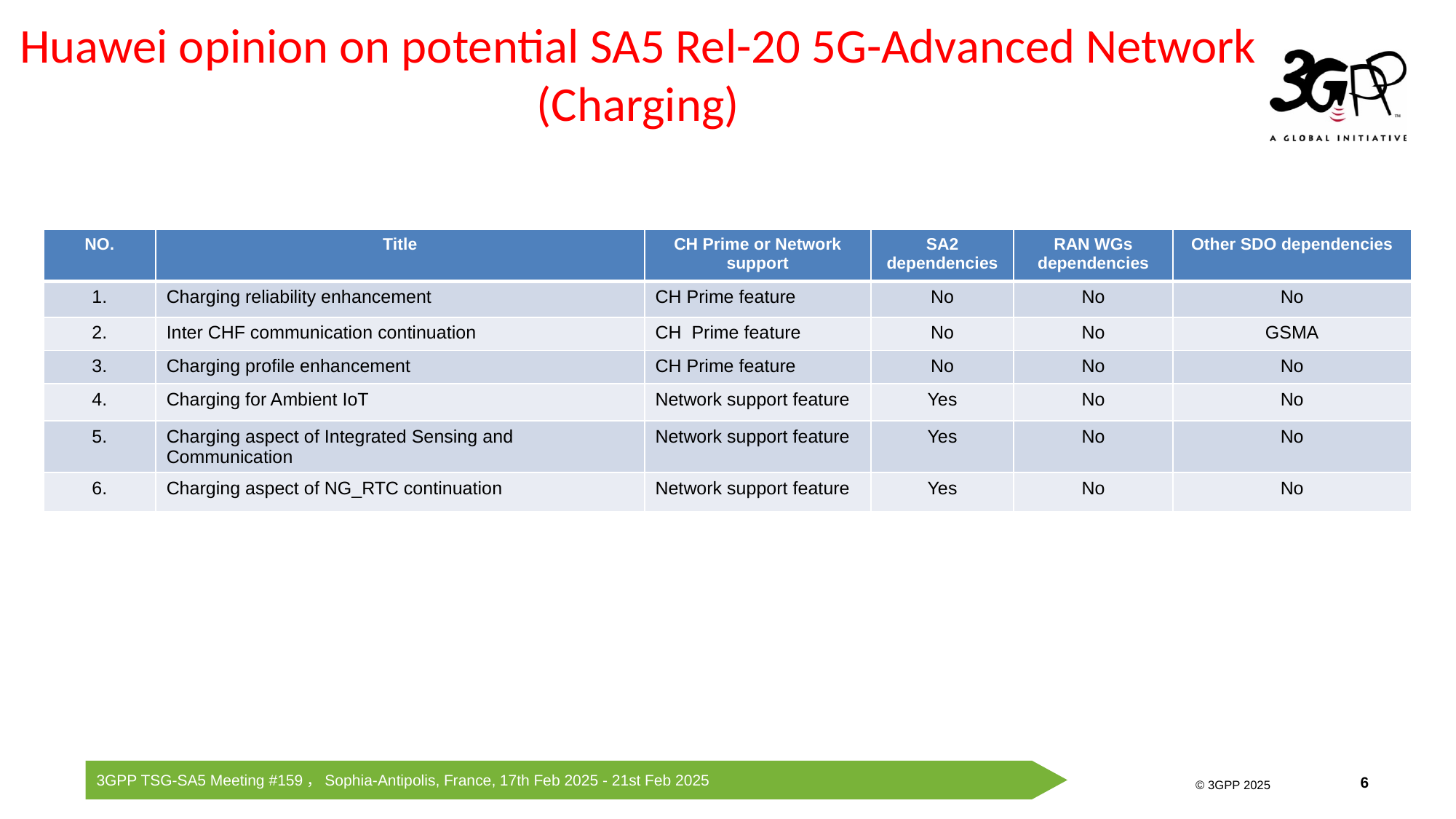

Huawei opinion on potential SA5 Rel-20 5G-Advanced Network (Charging)
| NO. | Title | CH Prime or Network support | SA2 dependencies | RAN WGs dependencies | Other SDO dependencies |
| --- | --- | --- | --- | --- | --- |
| 1. | Charging reliability enhancement | CH Prime feature | No | No | No |
| 2. | Inter CHF communication continuation | CH Prime feature | No | No | GSMA |
| 3. | Charging profile enhancement | CH Prime feature | No | No | No |
| 4. | Charging for Ambient IoT | Network support feature | Yes | No | No |
| 5. | Charging aspect of Integrated Sensing and Communication | Network support feature | Yes | No | No |
| 6. | Charging aspect of NG\_RTC continuation | Network support feature | Yes | No | No |